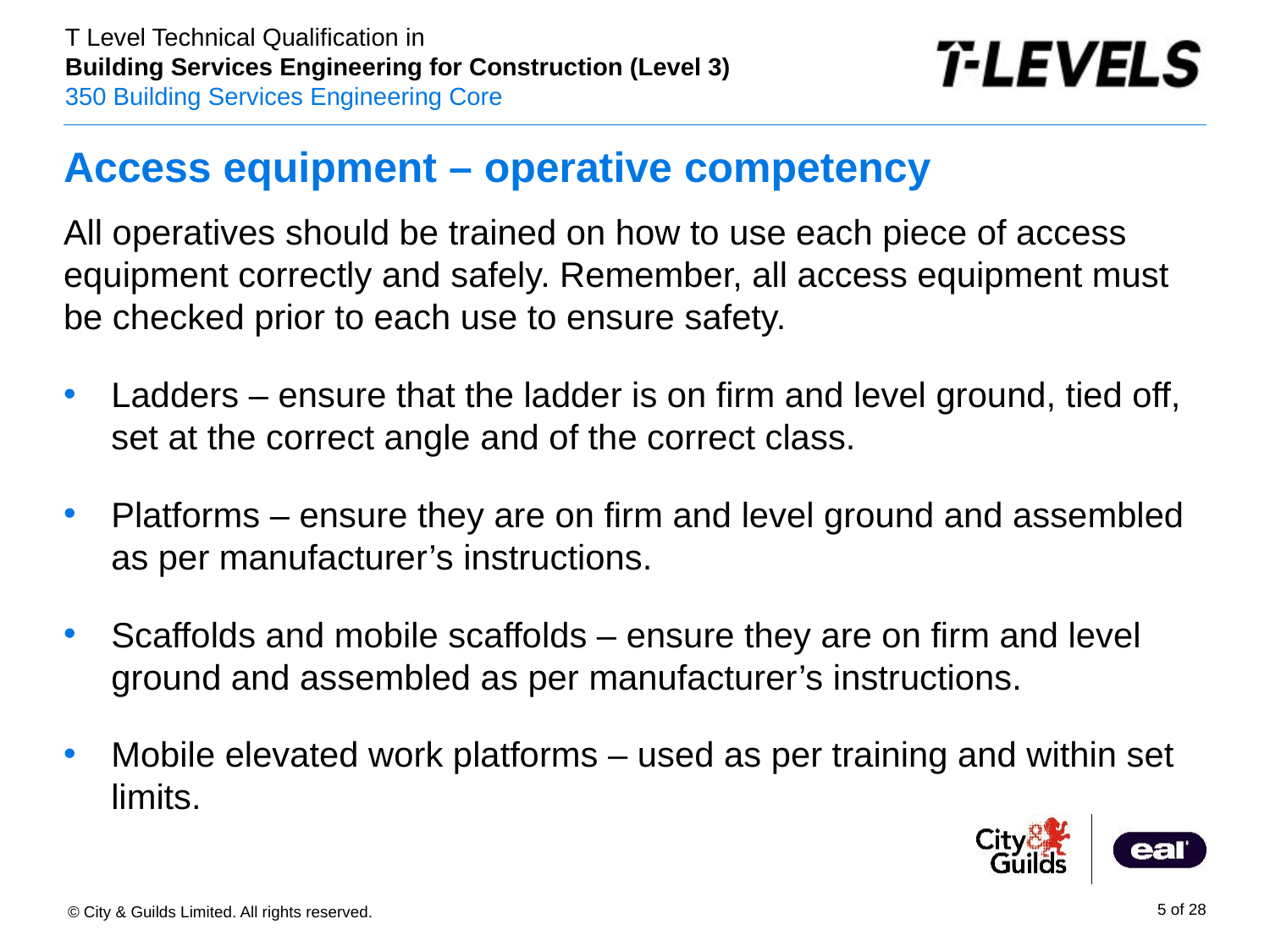

# Access equipment – operative competency
All operatives should be trained on how to use each piece of access equipment correctly and safely. Remember, all access equipment must be checked prior to each use to ensure safety.
Ladders – ensure that the ladder is on firm and level ground, tied off, set at the correct angle and of the correct class.
Platforms – ensure they are on firm and level ground and assembled as per manufacturer’s instructions.
Scaffolds and mobile scaffolds – ensure they are on firm and level ground and assembled as per manufacturer’s instructions.
Mobile elevated work platforms – used as per training and within set limits.